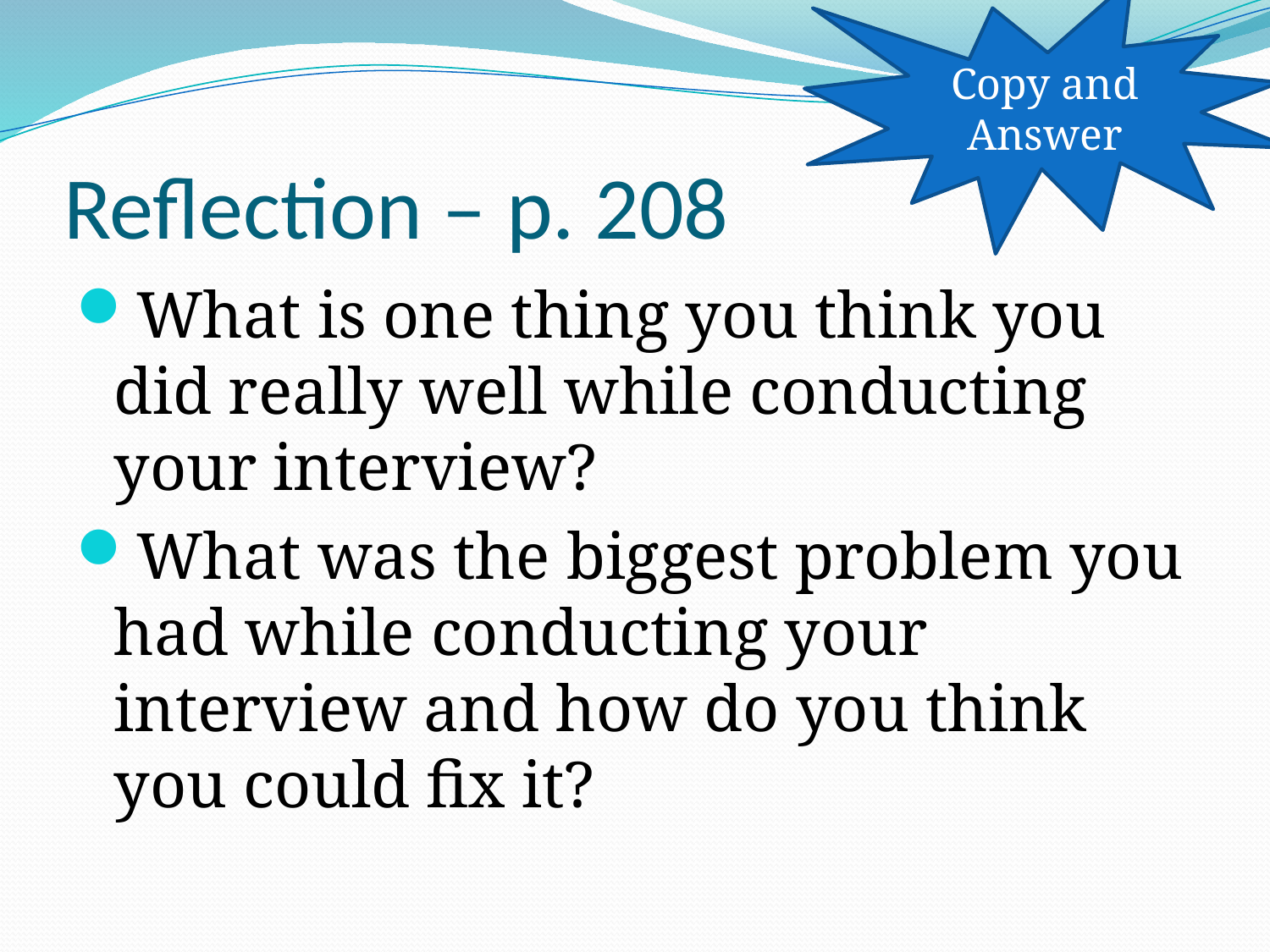

Copy and Answer
# Reflection – p. 208
What is one thing you think you did really well while conducting your interview?
What was the biggest problem you had while conducting your interview and how do you think you could fix it?